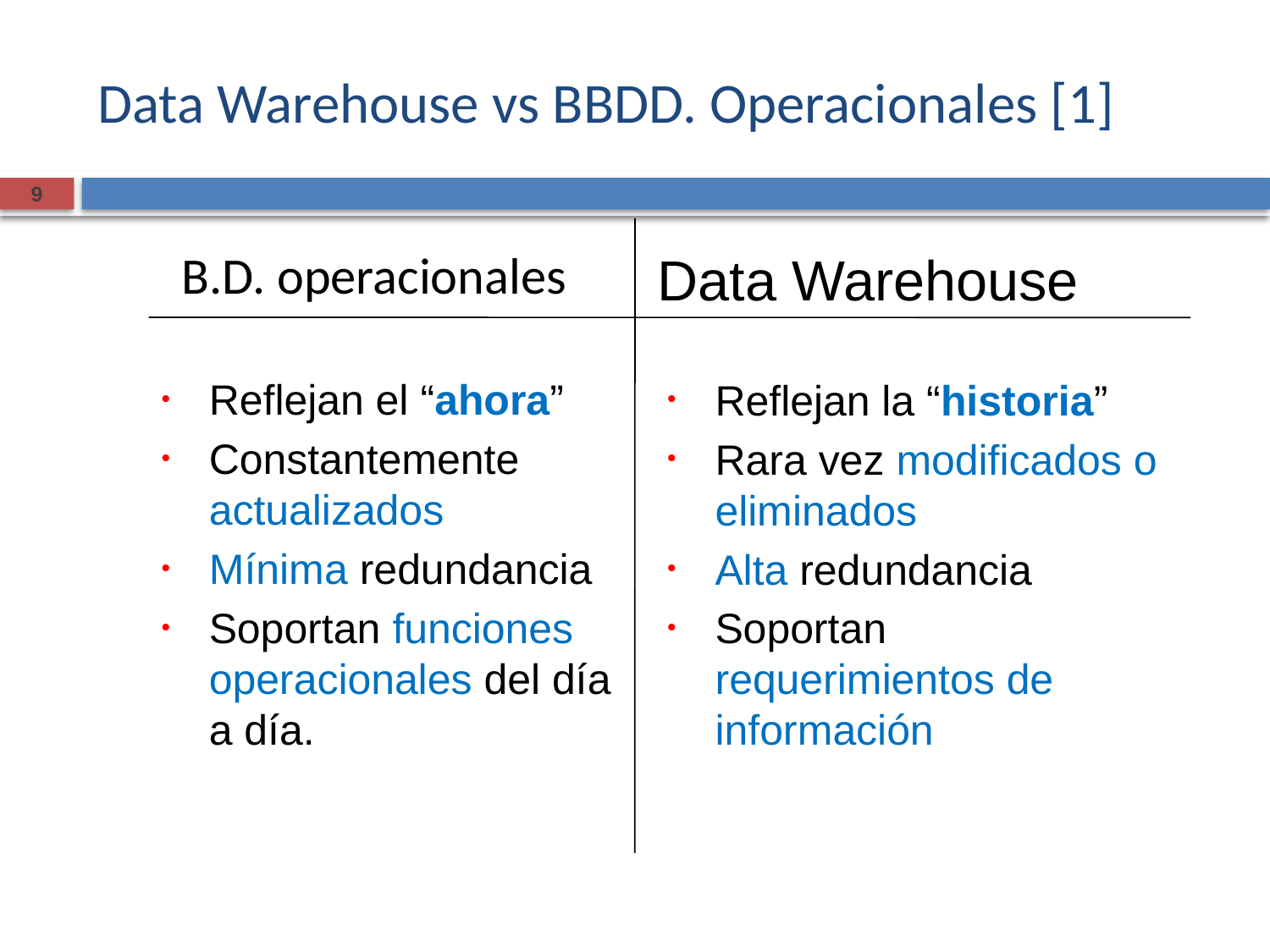

# Data Warehouse vs BBDD. Operacionales [1]
B.D. operacionales
Data Warehouse
Reflejan el “ahora”
Constantemente actualizados
Mínima redundancia
Soportan funciones operacionales del día a día.
Reflejan la “historia”
Rara vez modificados o eliminados
Alta redundancia
Soportan requerimientos de información
9